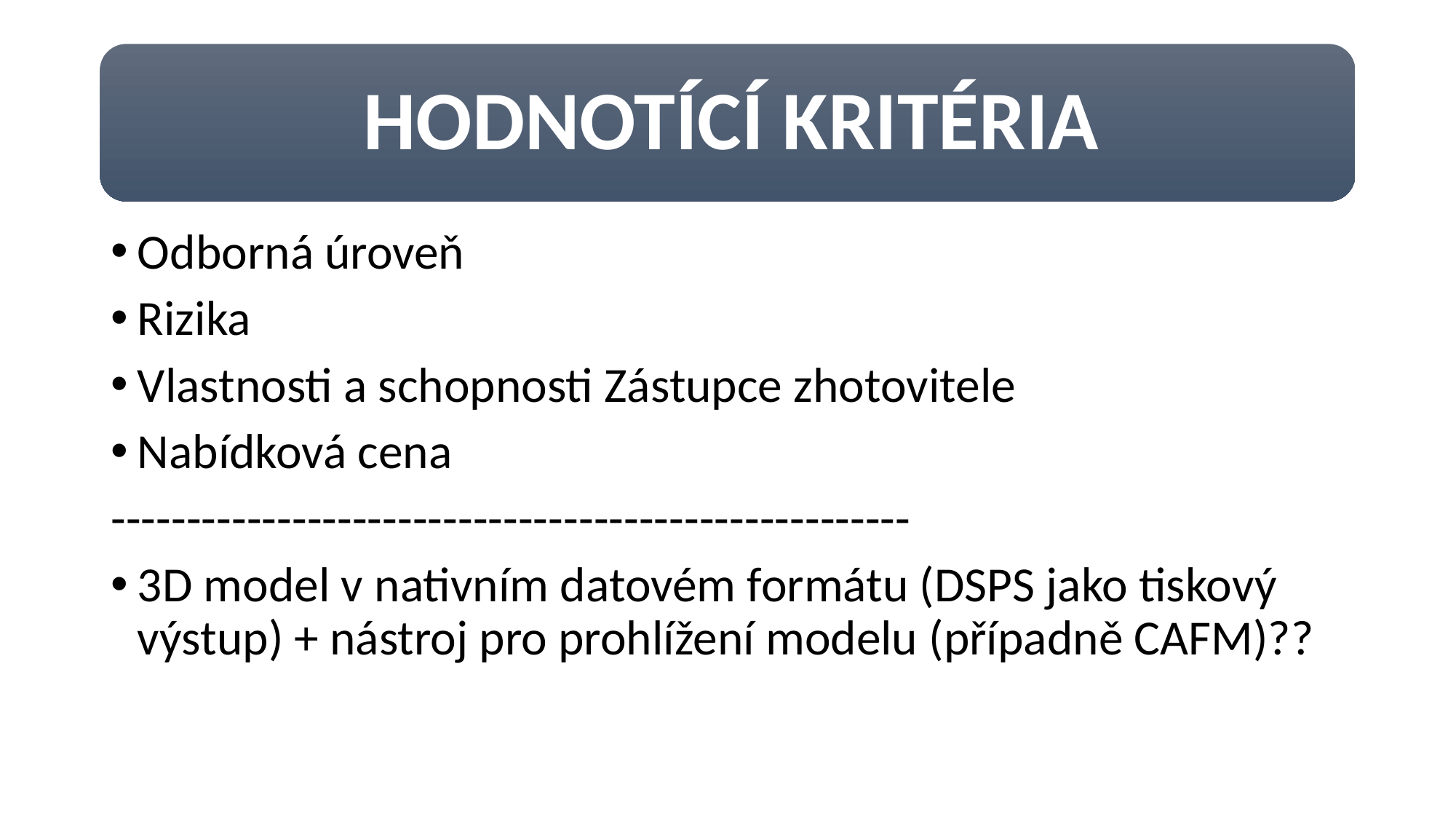

HODNOTÍCÍ KRITÉRIA
Odborná úroveň
Rizika
Vlastnosti a schopnosti Zástupce zhotovitele
Nabídková cena
-----------------------------------------------------
3D model v nativním datovém formátu (DSPS jako tiskový výstup) + nástroj pro prohlížení modelu (případně CAFM)??